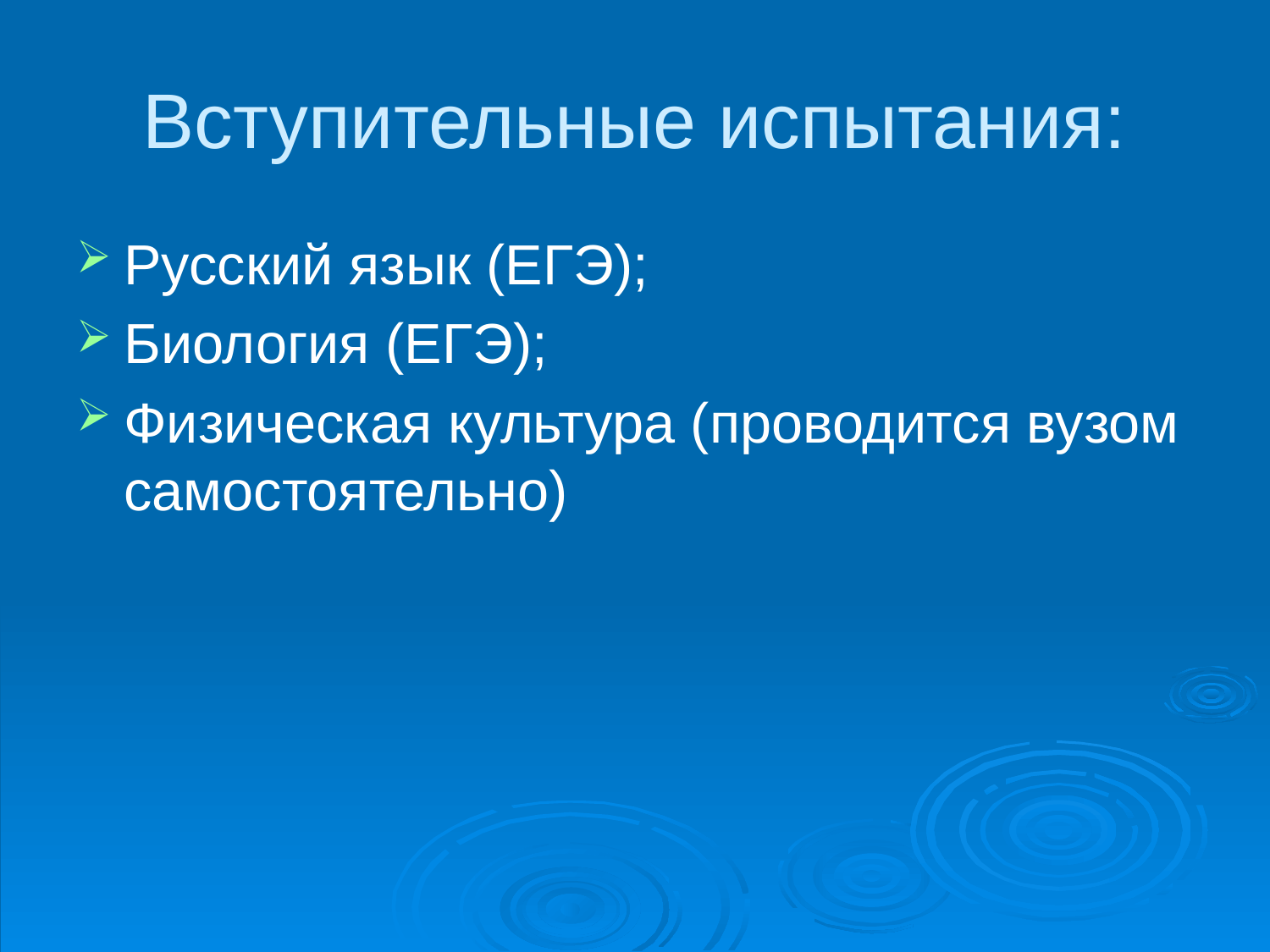

# Вступительные испытания:
Русский язык (ЕГЭ);
Биология (ЕГЭ);
Физическая культура (проводится вузом самостоятельно)